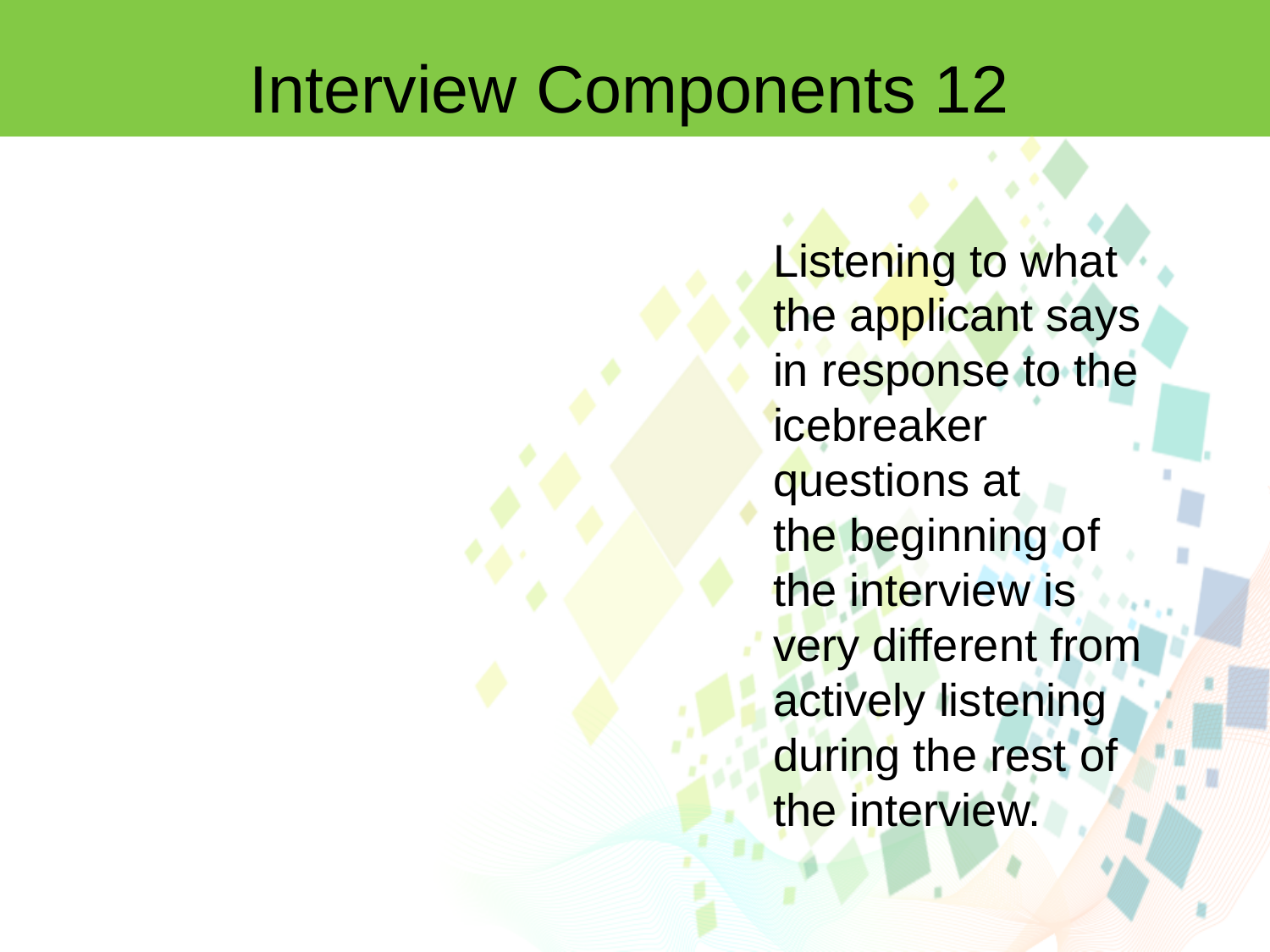

Interview Components 12
Listening to what the applicant says in response to the icebreaker questions at
the beginning of the interview is very different from actively listening during the rest of the interview.